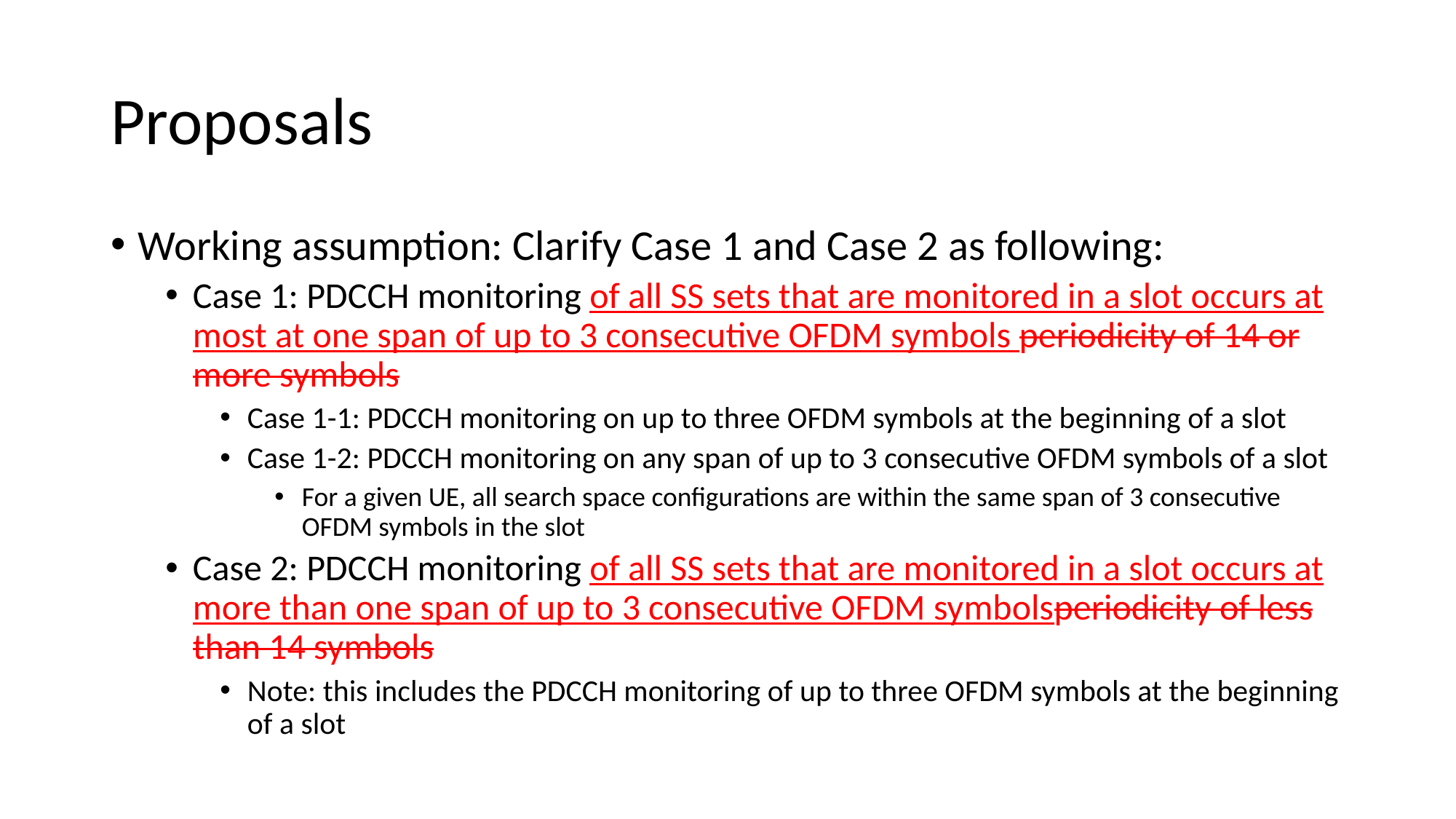

# Proposals
Working assumption: Clarify Case 1 and Case 2 as following:
Case 1: PDCCH monitoring of all SS sets that are monitored in a slot occurs at most at one span of up to 3 consecutive OFDM symbols periodicity of 14 or more symbols
Case 1-1: PDCCH monitoring on up to three OFDM symbols at the beginning of a slot
Case 1-2: PDCCH monitoring on any span of up to 3 consecutive OFDM symbols of a slot
For a given UE, all search space configurations are within the same span of 3 consecutive OFDM symbols in the slot
Case 2: PDCCH monitoring of all SS sets that are monitored in a slot occurs at more than one span of up to 3 consecutive OFDM symbolsperiodicity of less than 14 symbols
Note: this includes the PDCCH monitoring of up to three OFDM symbols at the beginning of a slot